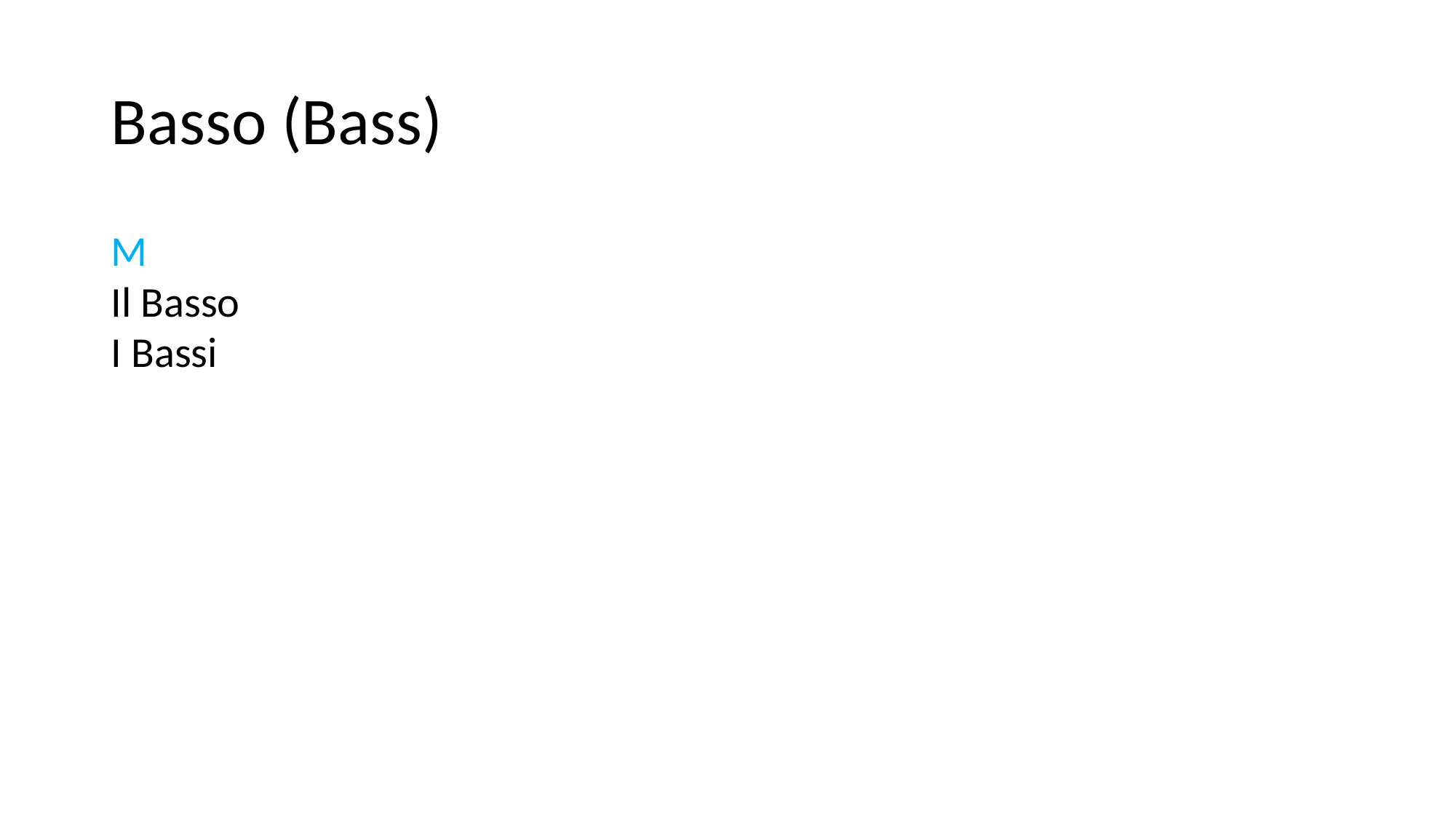

# Basso (Bass)
M
Il Basso
I Bassi